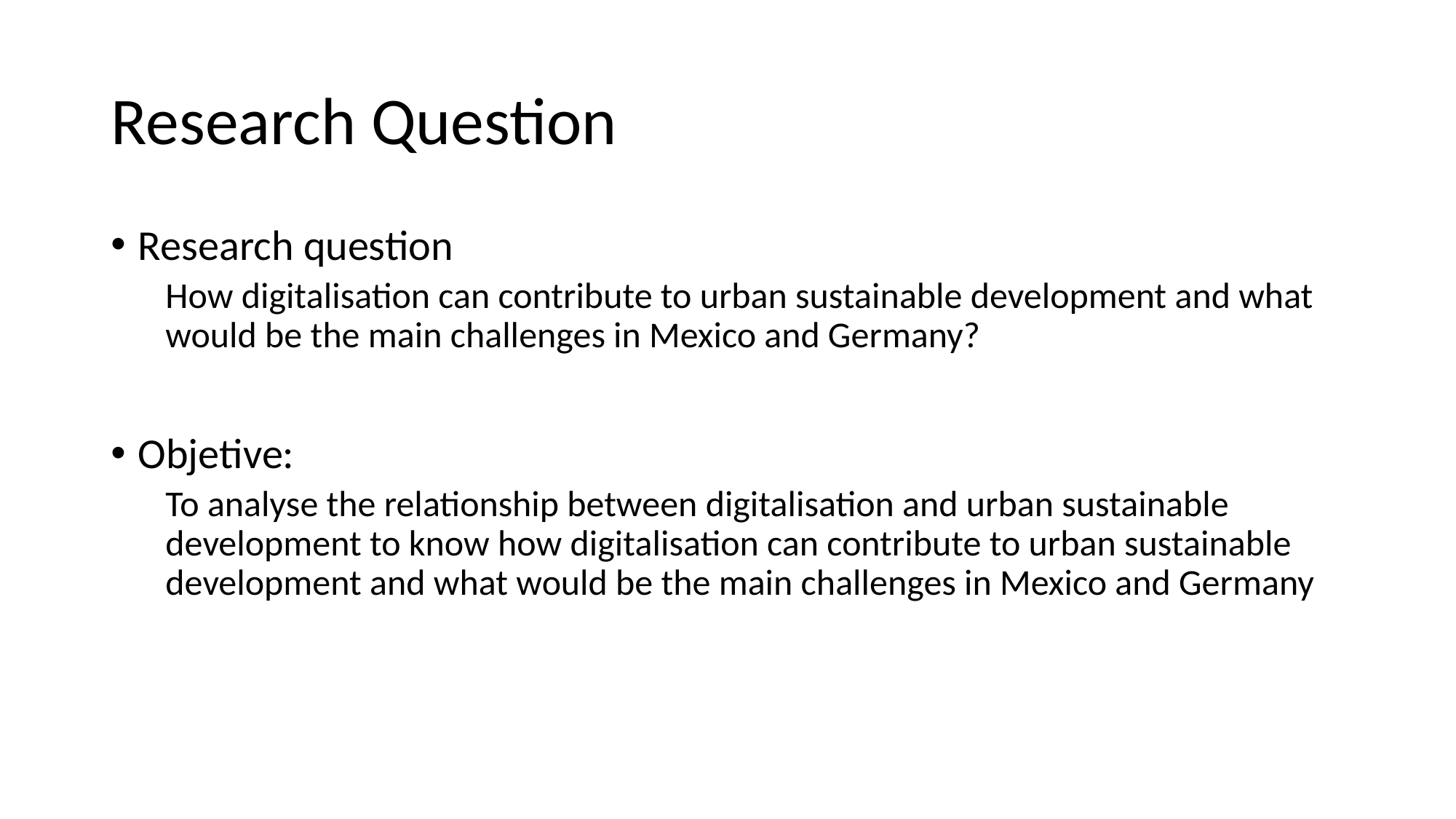

# Research Question
Research question
How digitalisation can contribute to urban sustainable development and what would be the main challenges in Mexico and Germany?

Objetive:
To analyse the relationship between digitalisation and urban sustainable development to know how digitalisation can contribute to urban sustainable development and what would be the main challenges in Mexico and Germany